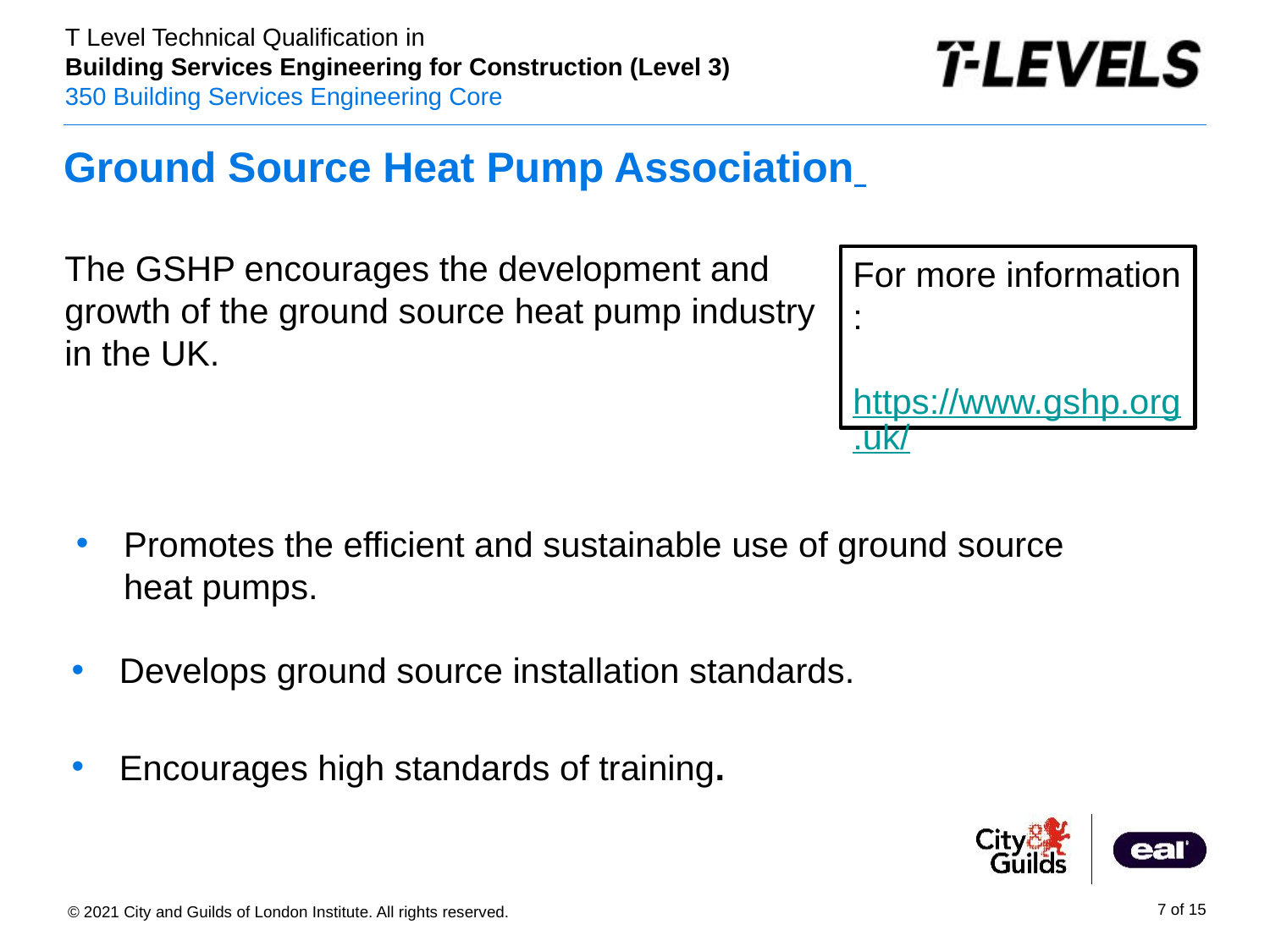

# Ground Source Heat Pump Association
The GSHP encourages the development and growth of the ground source heat pump industry in the UK.
For more information :

https://www.gshp.org.uk/
Promotes the efficient and sustainable use of ground source heat pumps.
Develops ground source installation standards.
Encourages high standards of training.